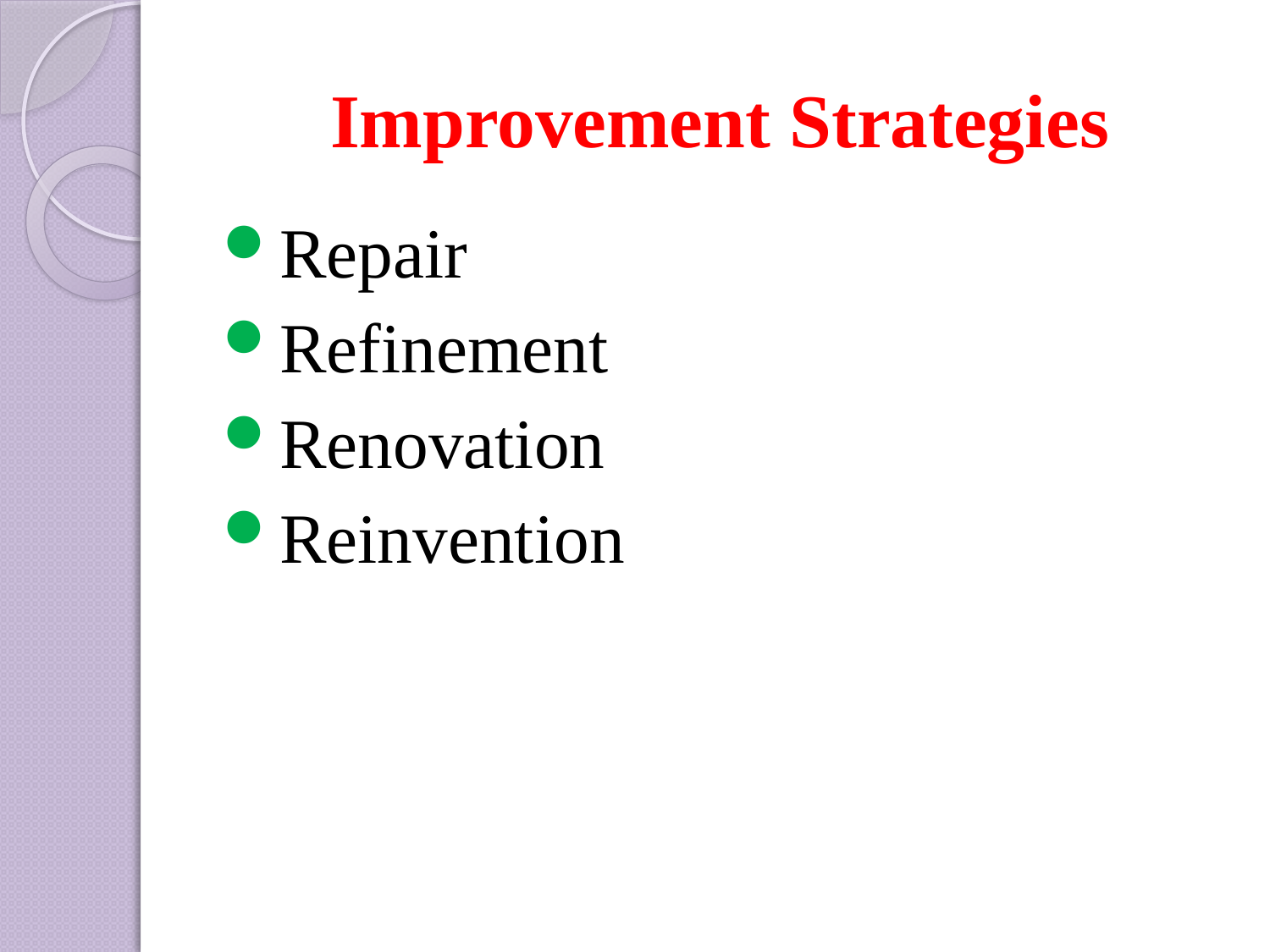

# Improvement Strategies
Repair
Refinement
Renovation
Reinvention